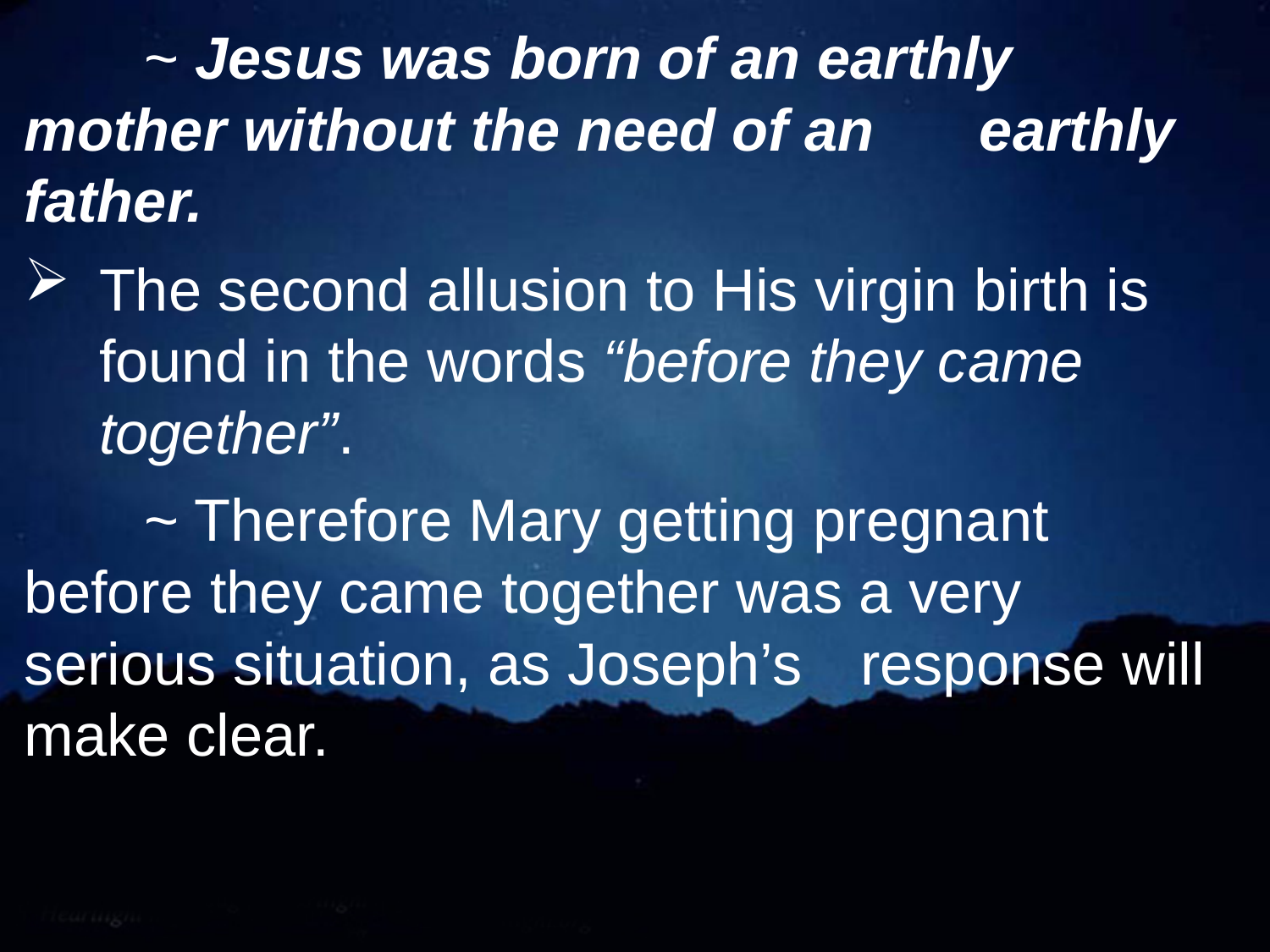

~ Jesus was born of an earthly 						mother without the need of an 						earthly father.
The second allusion to His virgin birth is found in the words “before they came together”.
		~ Therefore Mary getting pregnant 						before they came together was a very 					serious situation, as Joseph’s 							response will make clear.